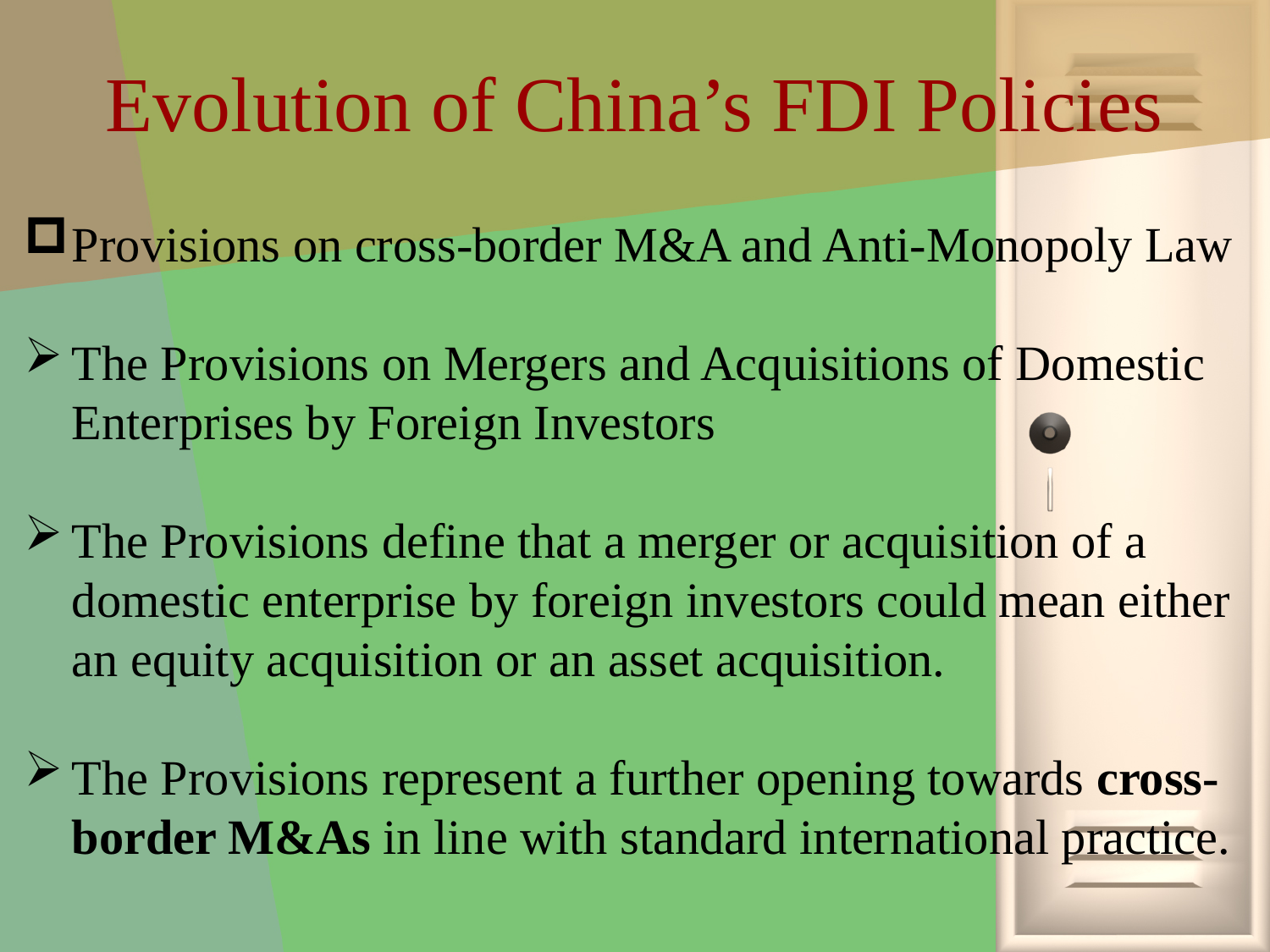

# Evolution of China’s FDI Policies
Provisions on cross-border M&A and Anti-Monopoly Law

The Provisions on Mergers and Acquisitions of Domestic Enterprises by Foreign Investors

The Provisions define that a merger or acquisition of a domestic enterprise by foreign investors could mean either an equity acquisition or an asset acquisition.

The Provisions represent a further opening towards cross-border M&As in line with standard international practice.